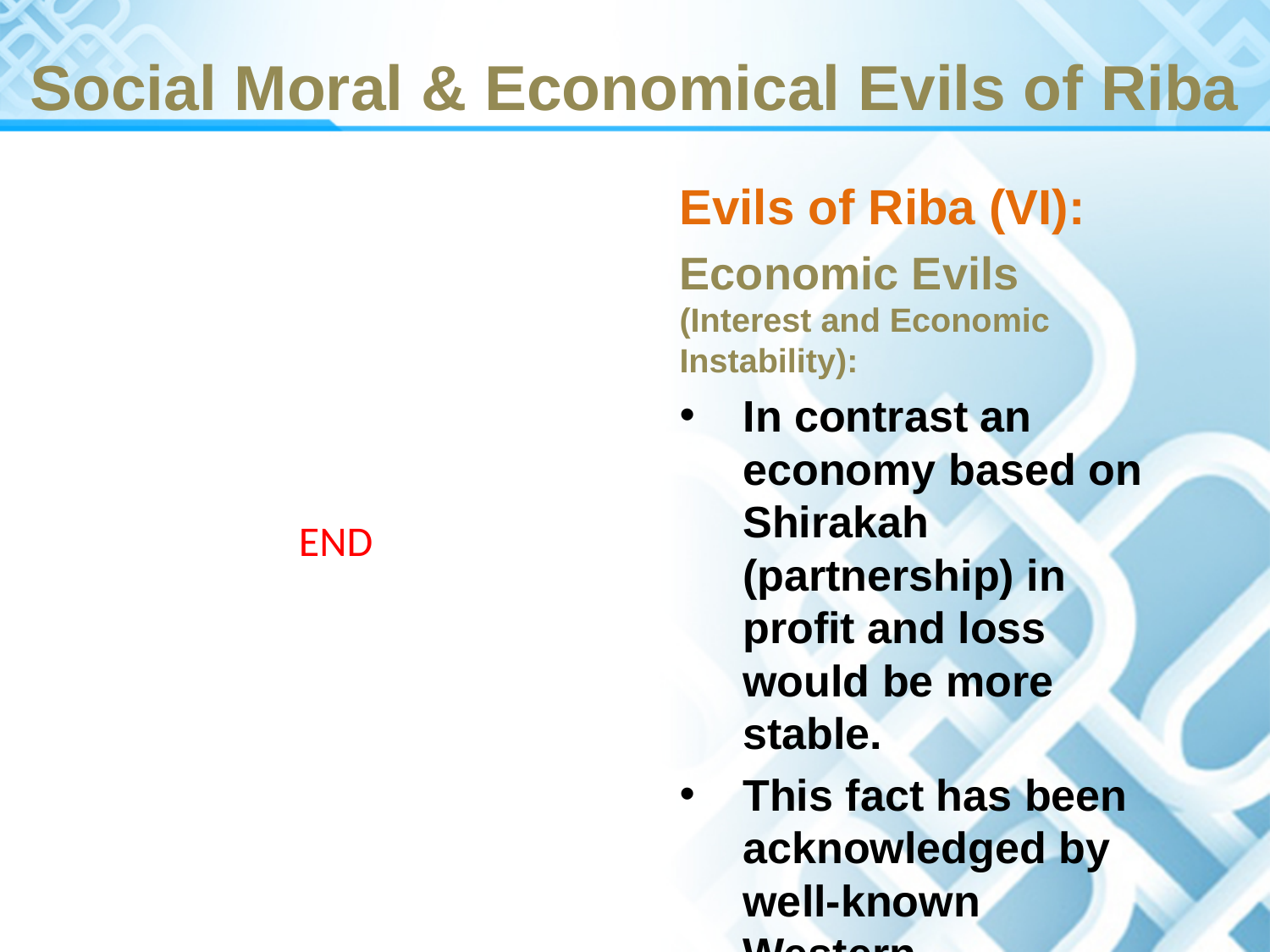

Social Moral & Economical Evils of Riba
Evils of Riba (VI):
Economic Evils (Interest and Economic Instability):
In contrast an economy based on Shirakah (partnership) in profit and loss would be more stable.
This fact has been acknowledged by well-known Western economists.
END